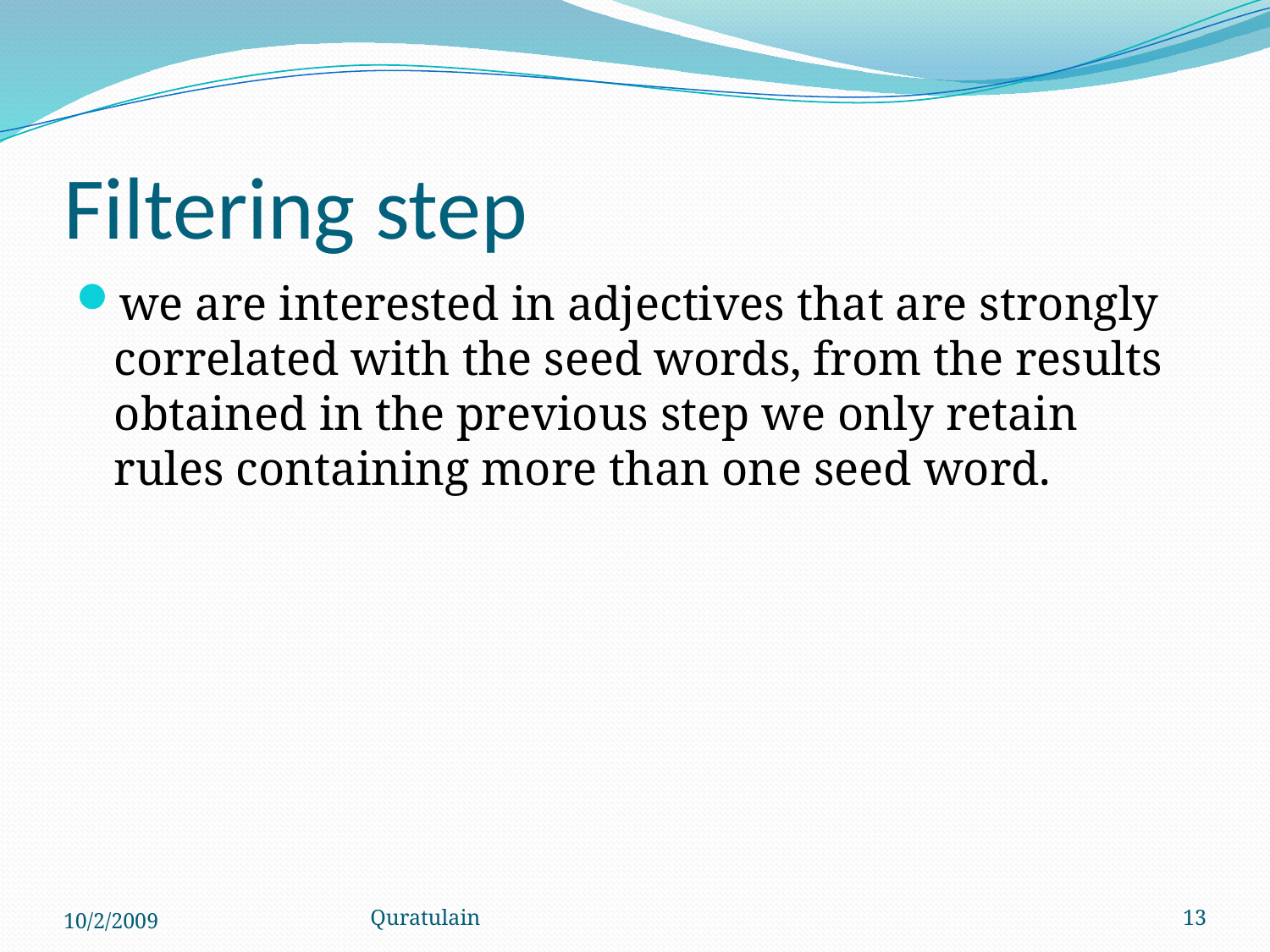

# Filtering step
we are interested in adjectives that are strongly correlated with the seed words, from the results obtained in the previous step we only retain rules containing more than one seed word.
10/2/2009
Quratulain
13